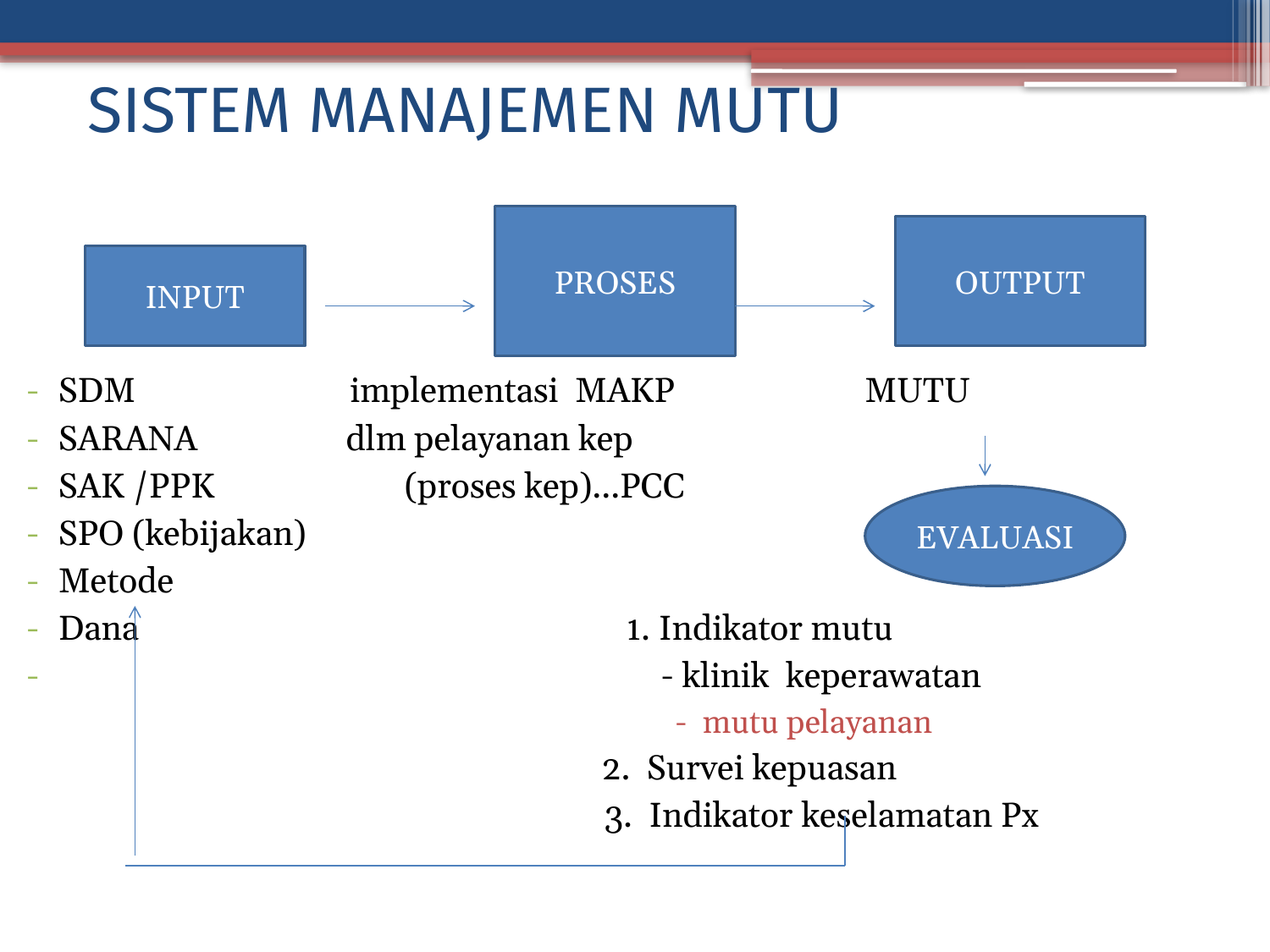

# SISTEM MANAJEMEN MUTU
PROSES
OUTPUT

SDM                          implementasi  MAKP                       MUTU
SARANA                  dlm pelayanan kep
SAK /PPK                       (proses kep)...PCC
SPO (kebijakan)
Metode
Dana                                                           1. Indikator mutu
                                                                         - klinik  keperawatan
                                                                              -  mutu pelayanan
					          	            2.  Survei kepuasan
                                                                      3.  Indikator keselamatan Px
INPUT
EVALUASI